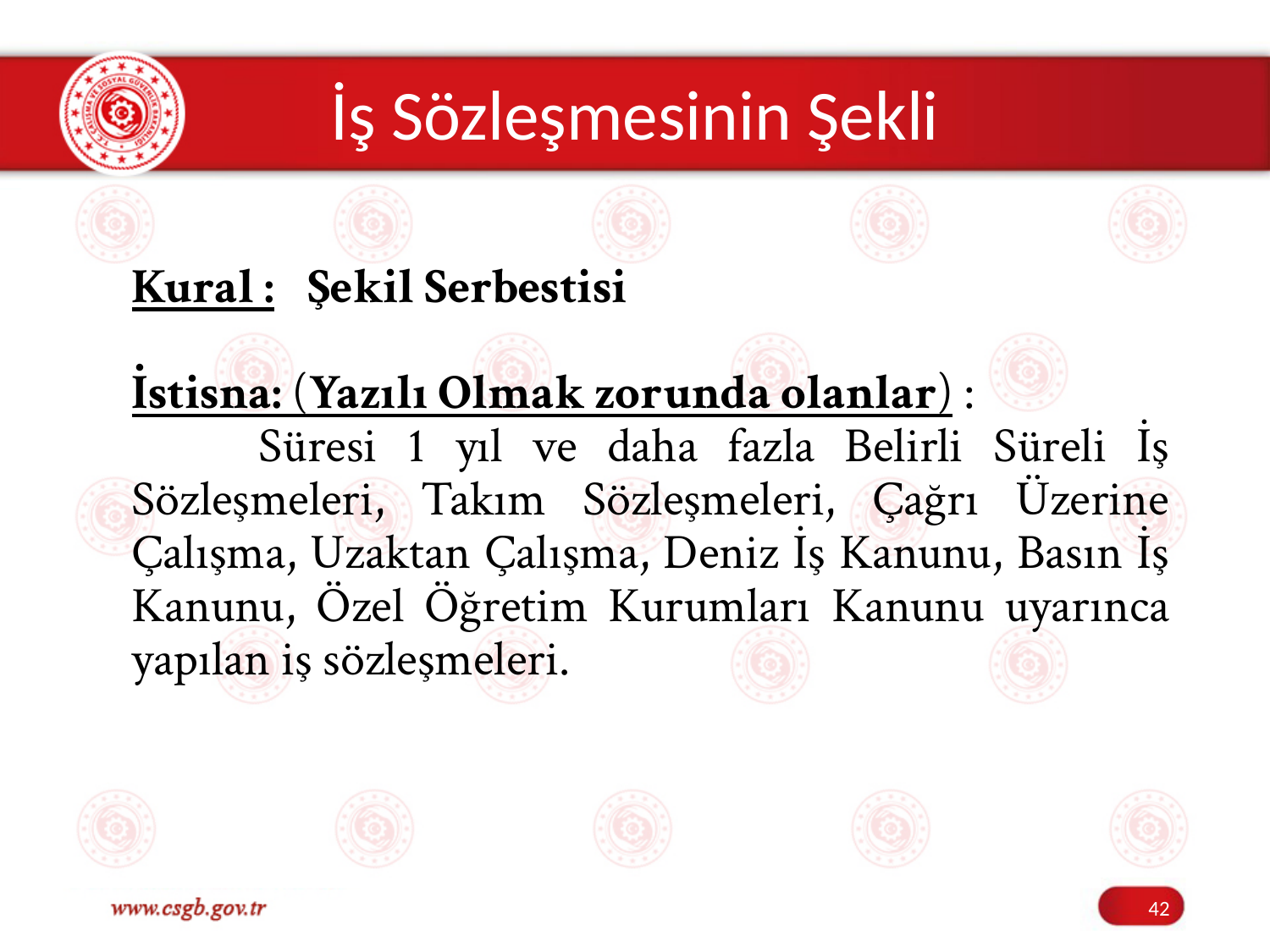

# İş Sözleşmesinin Şekli
	Kural :   Şekil Serbestisi

	İstisna: (Yazılı Olmak zorunda olanlar) :
		Süresi 1 yıl ve daha fazla Belirli Süreli İş Sözleşmeleri, Takım Sözleşmeleri, Çağrı Üzerine Çalışma, Uzaktan Çalışma, Deniz İş Kanunu, Basın İş Kanunu, Özel Öğretim Kurumları Kanunu uyarınca yapılan iş sözleşmeleri.

42